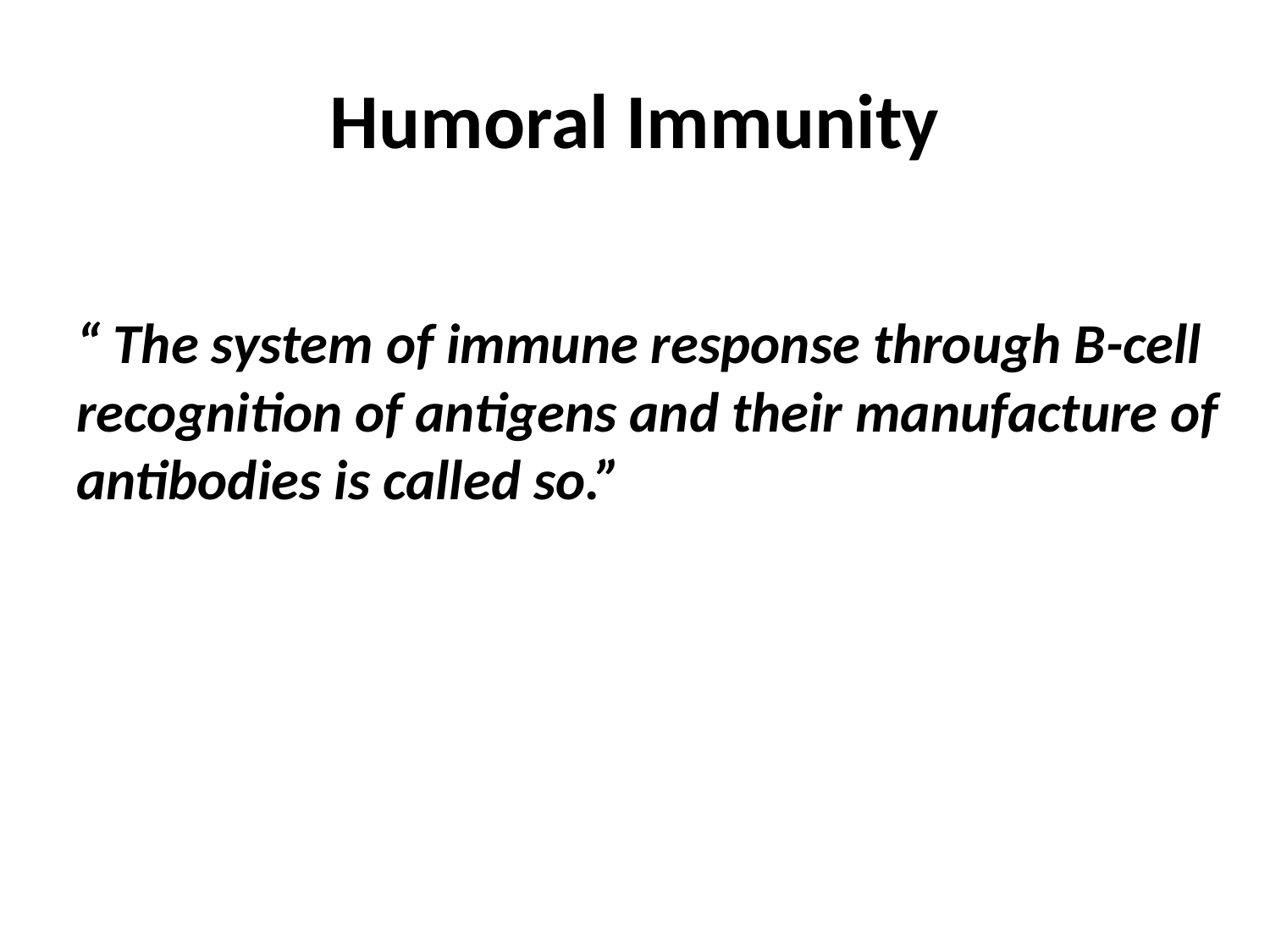

# Humoral Immunity

“ The system of immune response through B-cell recognition of antigens and their manufacture of antibodies is called so.”